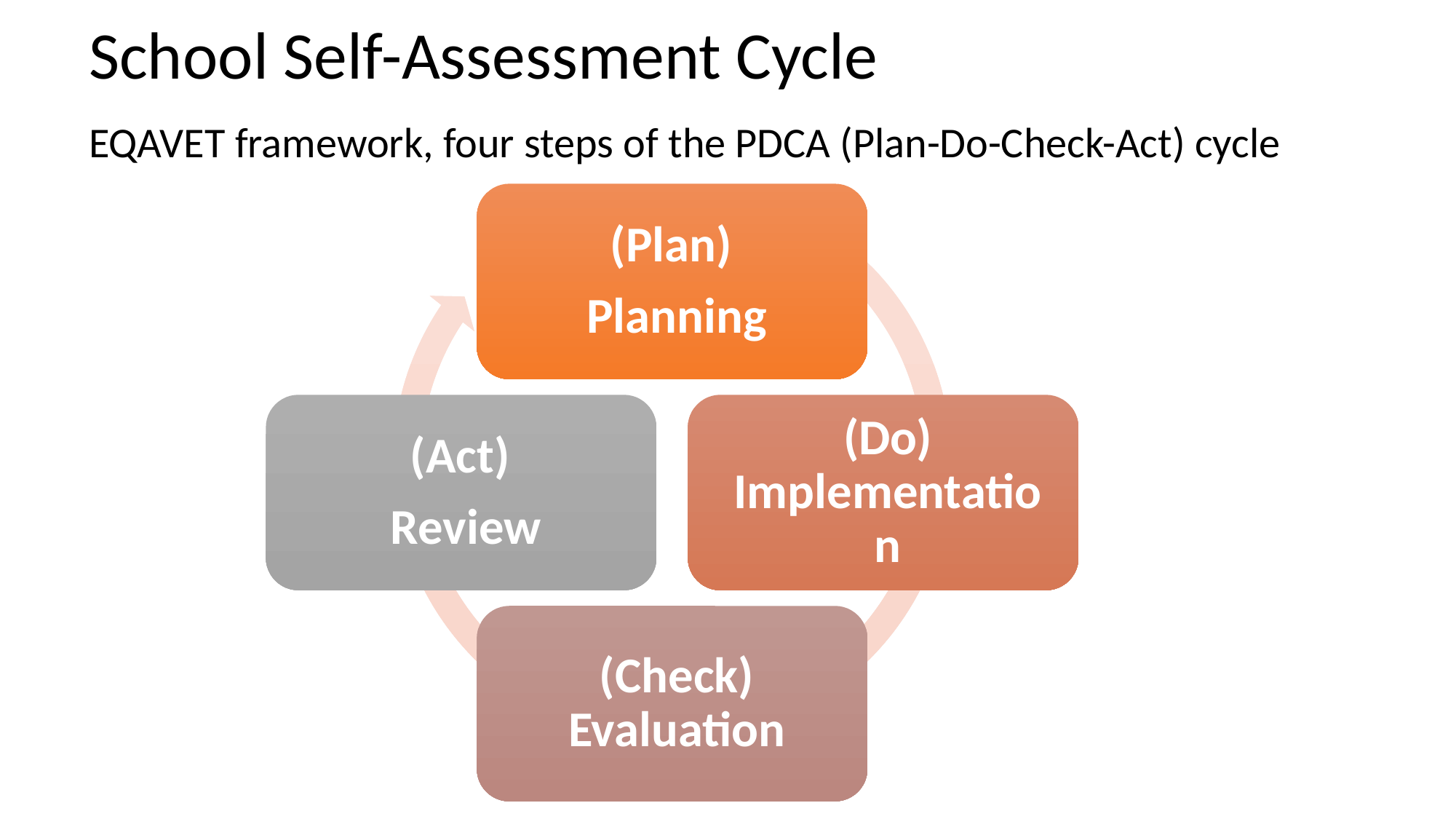

# School Self-Assessment Cycle
EQAVET framework, four steps of the PDCA (Plan-Do-Check-Act) cycle

(Plan)
Planning
(Do) Implementation
(Check) Evaluation
(Act)
Review